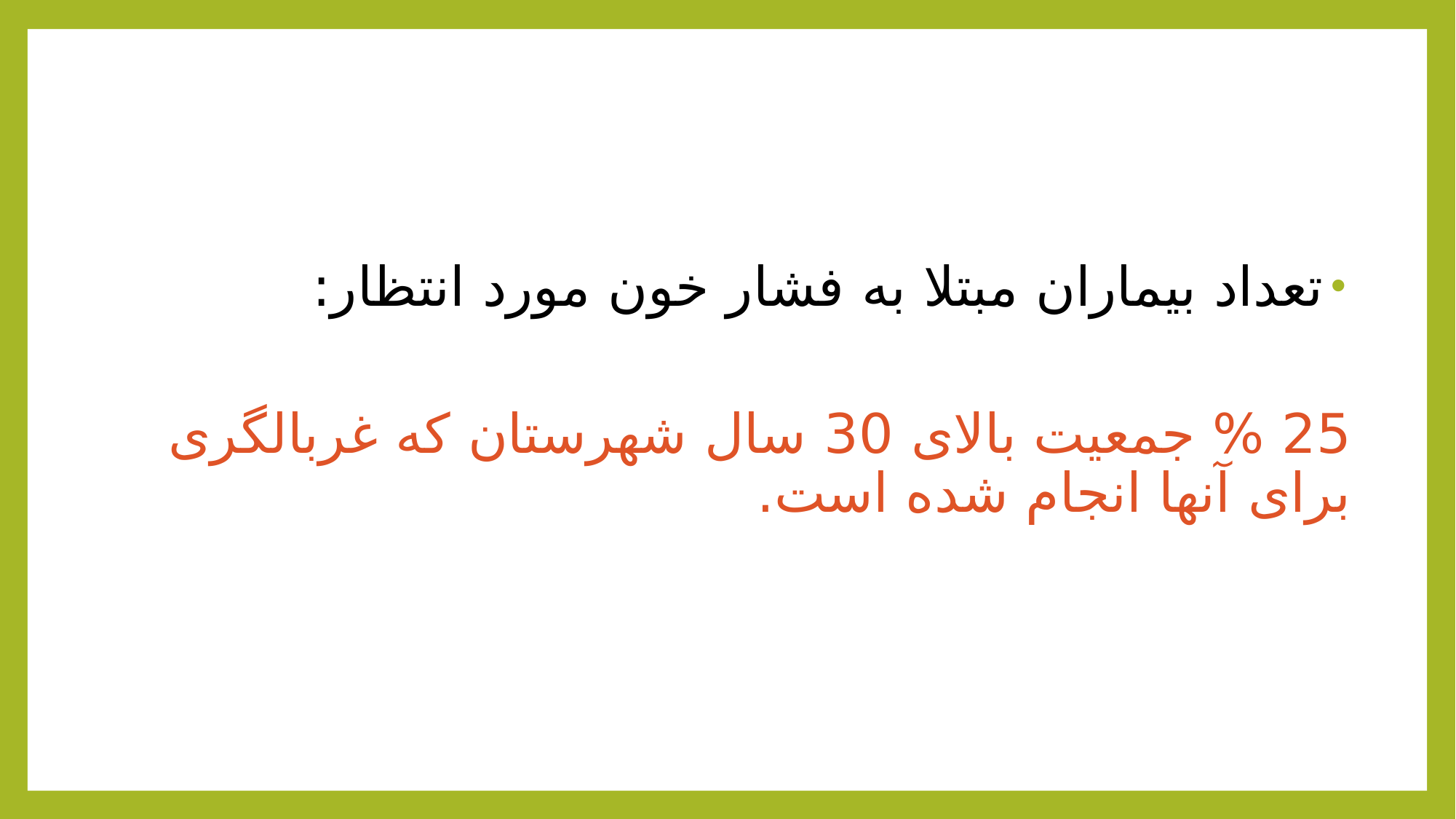

تعداد بیماران مبتلا به فشار خون مورد انتظار:

25 % جمعیت بالای 30 سال شهرستان که غربالگری برای آنها انجام شده است.